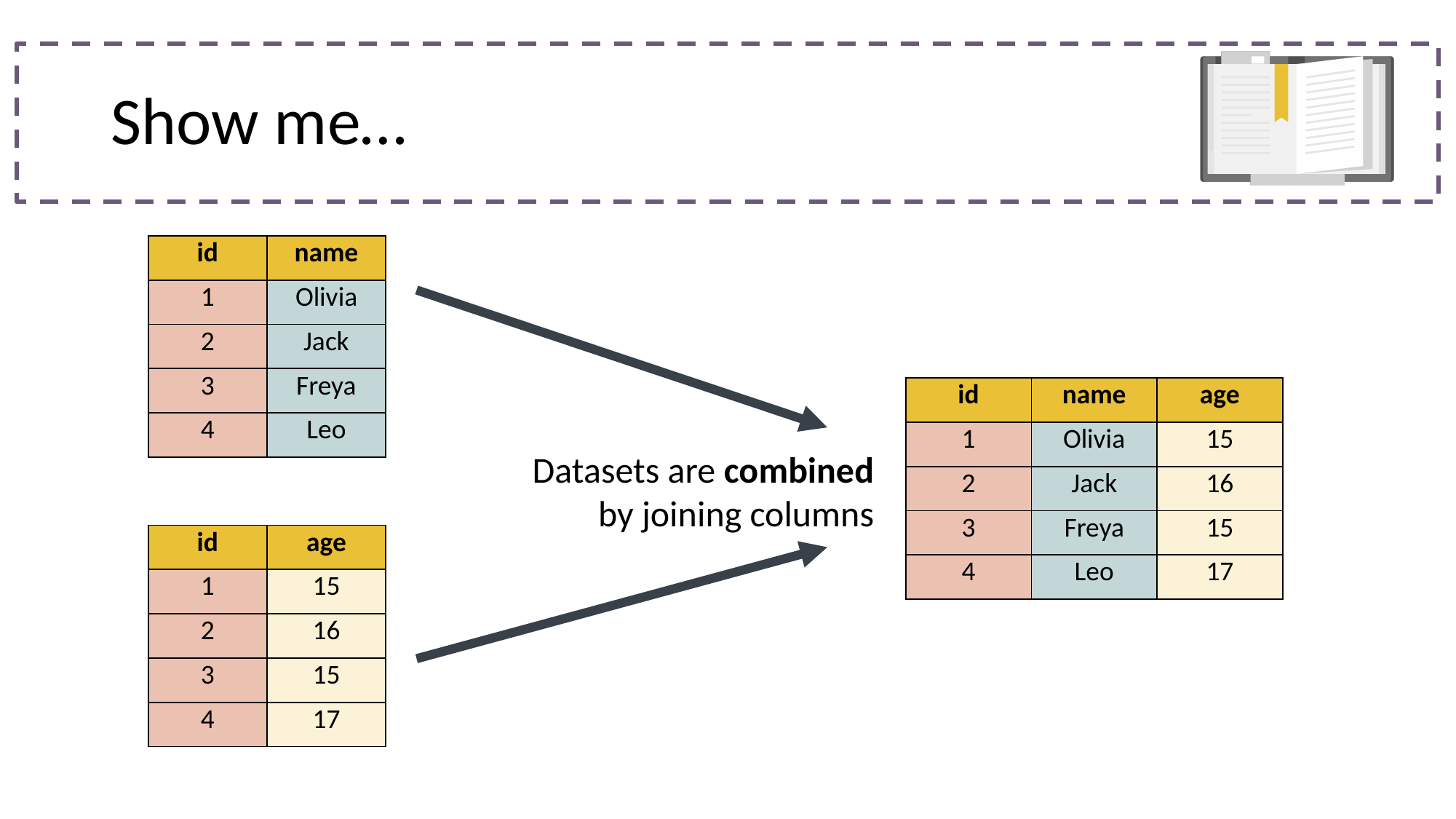

# Show me…
| id | name |
| --- | --- |
| 1 | Olivia |
| 2 | Jack |
| 3 | Freya |
| 4 | Leo |
| id | name | age |
| --- | --- | --- |
| 1 | Olivia | 15 |
| 2 | Jack | 16 |
| 3 | Freya | 15 |
| 4 | Leo | 17 |
Datasets are combined by joining columns
| id | age |
| --- | --- |
| 1 | 15 |
| 2 | 16 |
| 3 | 15 |
| 4 | 17 |